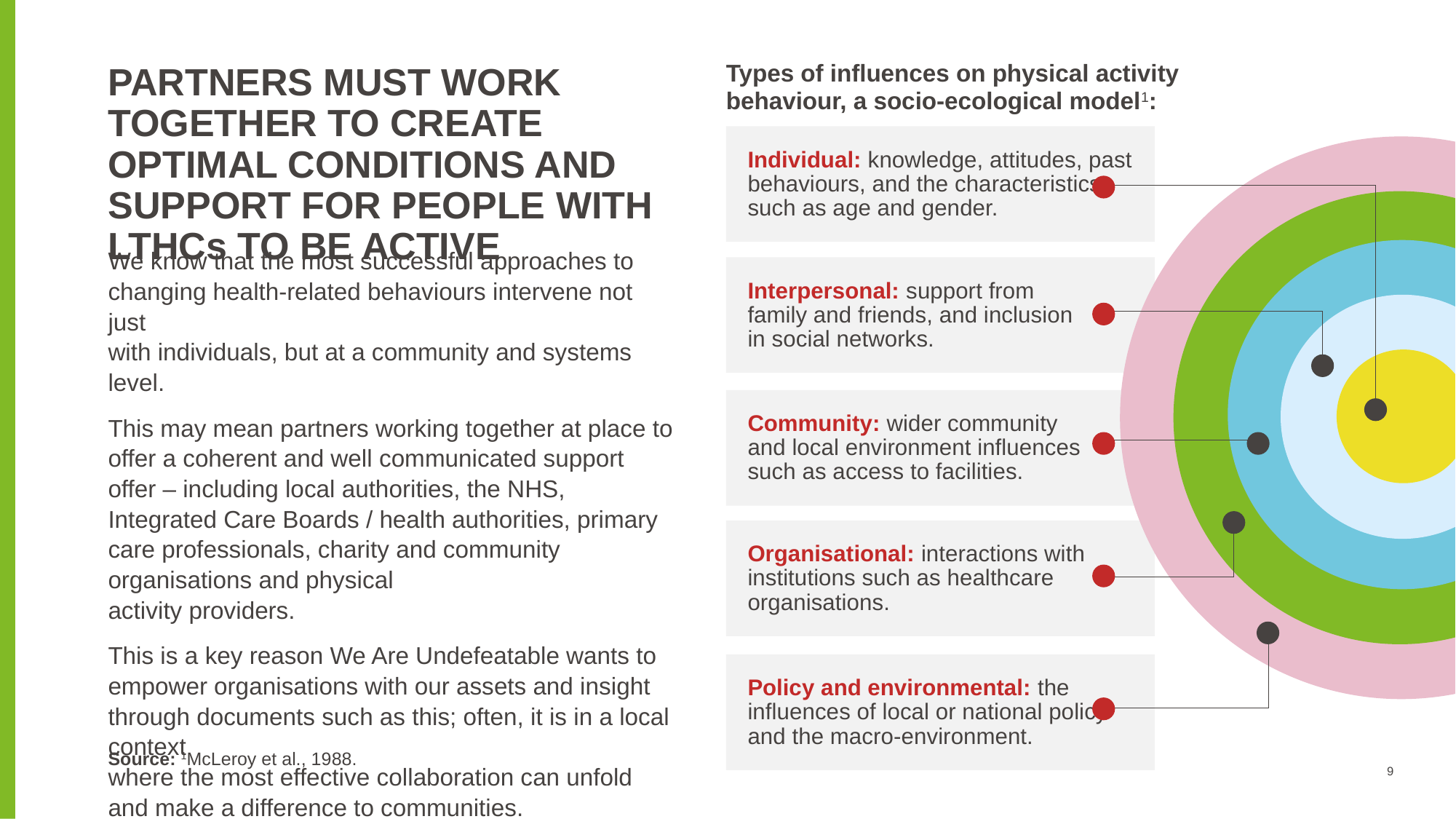

Types of influences on physical activity behaviour, a socio-ecological model1:
# PARTNERS MUST WORK TOGETHER TO CREATE OPTIMAL CONDITIONS AND SUPPORT FOR PEOPLE WITH LTHCs TO BE ACTIVE
Individual: knowledge, attitudes, past behaviours, and the characteristics
such as age and gender.

We know that the most successful approaches to
changing health-related behaviours intervene not just
with individuals, but at a community and systems level.
This may mean partners working together at place to offer a coherent and well communicated support offer – including local authorities, the NHS, Integrated Care Boards / health authorities, primary care professionals, charity and community organisations and physical
activity providers.
This is a key reason We Are Undefeatable wants to empower organisations with our assets and insight through documents such as this; often, it is in a local context
where the most effective collaboration can unfold and make a difference to communities.
Interpersonal: support from
family and friends, and inclusion
in social networks.

Community: wider community
and local environment influences
such as access to facilities.

Organisational: interactions with
institutions such as healthcare organisations.

Policy and environmental: the
influences of local or national policy
and the macro-environment.

Source: 1McLeroy et al., 1988.